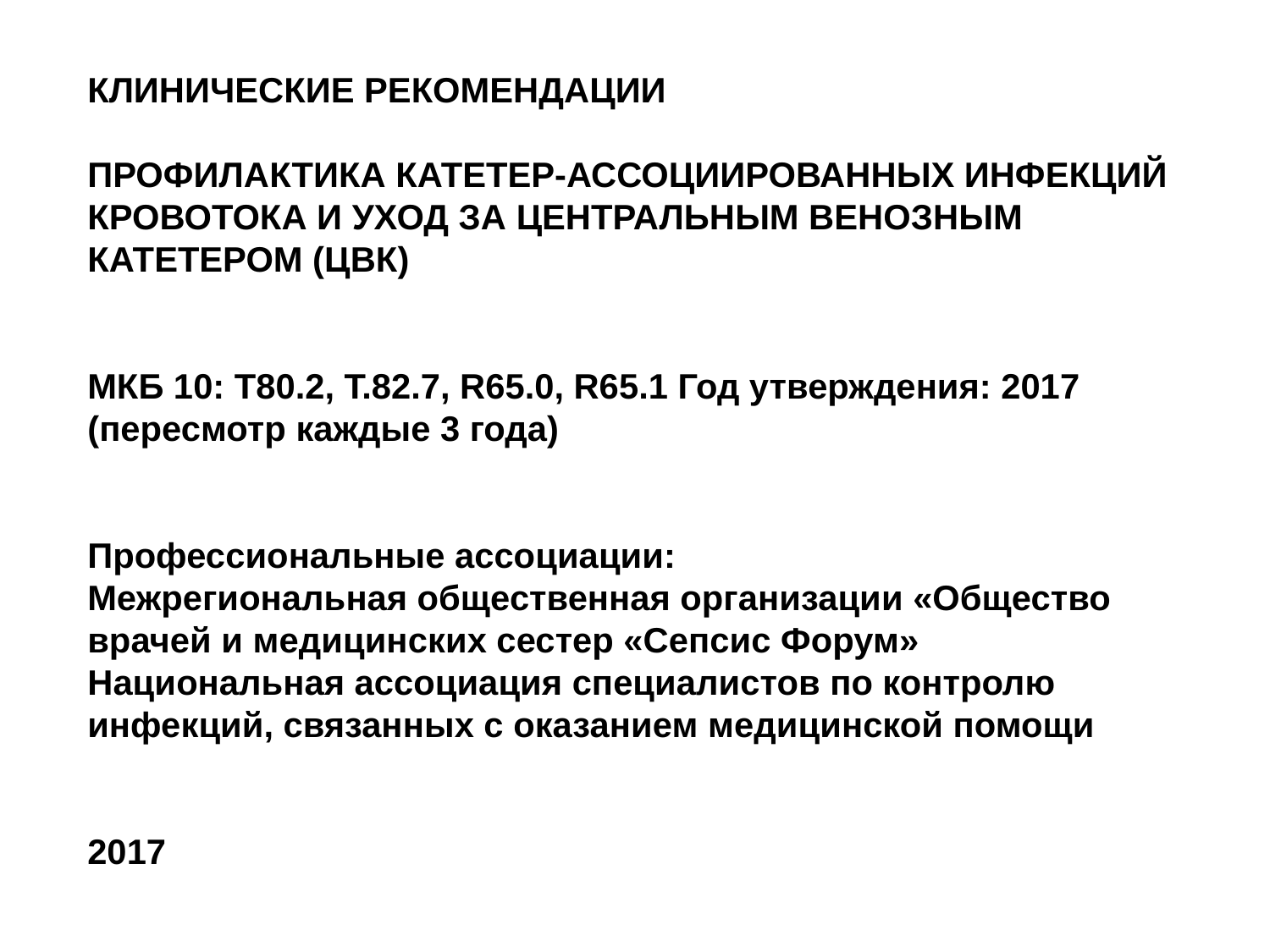

КЛИНИЧЕСКИЕ РЕКОМЕНДАЦИИ

ПРОФИЛАКТИКА КАТЕТЕР-АССОЦИИРОВАННЫХ ИНФЕКЦИЙ КРОВОТОКА И УХОД ЗА ЦЕНТРАЛЬНЫМ ВЕНОЗНЫМ КАТЕТЕРОМ (ЦВК)

МКБ 10: Т80.2, Т.82.7, R65.0, R65.1 Год утверждения: 2017 (пересмотр каждые 3 года)

Профессиональные ассоциации:
Межрегиональная общественная организации «Общество врачей и медицинских сестер «Сепсис Форум»
Национальная ассоциация специалистов по контролю инфекций, связанных с оказанием медицинской помощи

2017